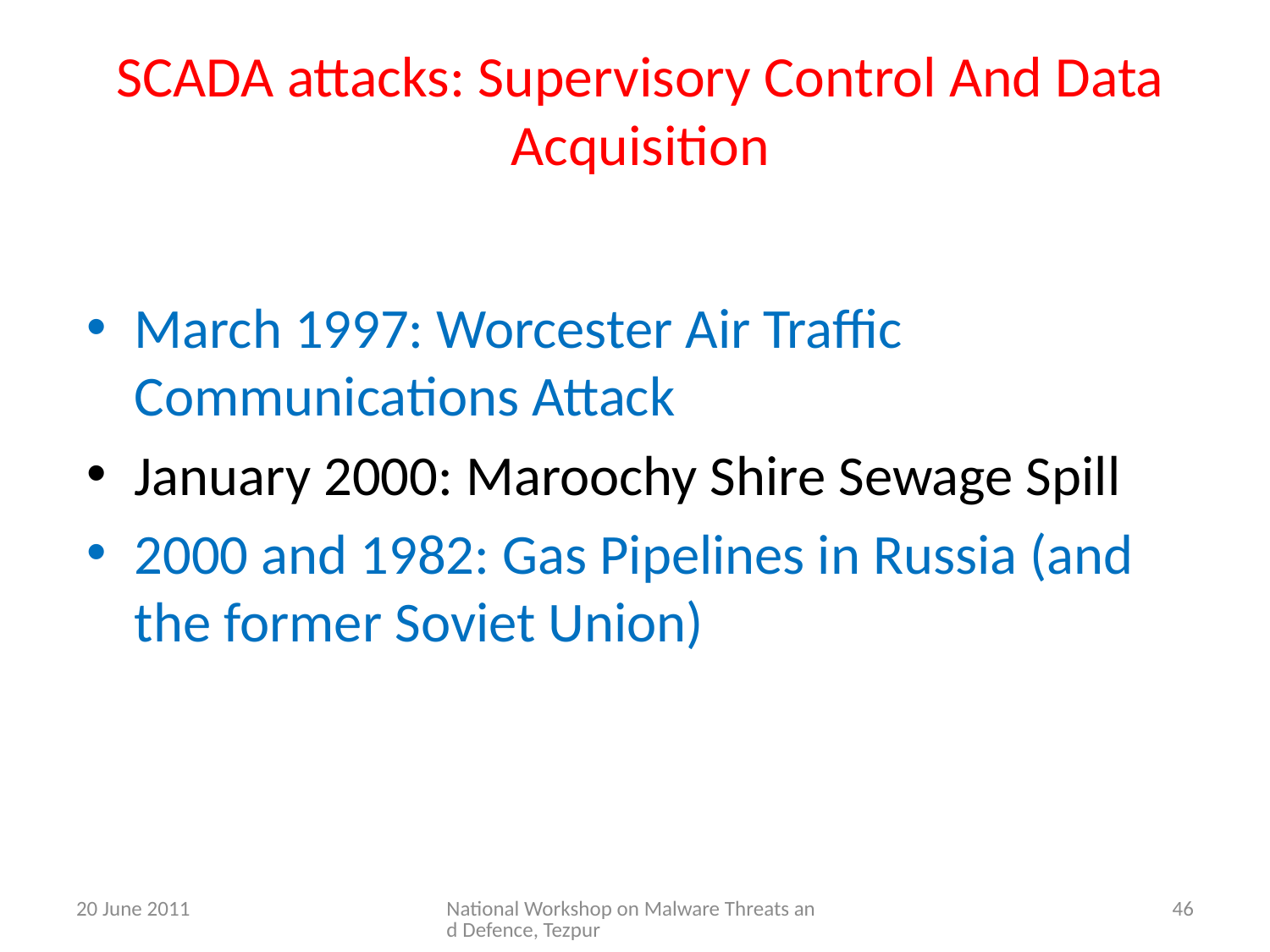

# SCADA attacks: Supervisory Control And Data Acquisition
March 1997: Worcester Air Traffic Communications Attack
January 2000: Maroochy Shire Sewage Spill
2000 and 1982: Gas Pipelines in Russia (and the former Soviet Union)
20 June 2011
National Workshop on Malware Threats and Defence, Tezpur
46